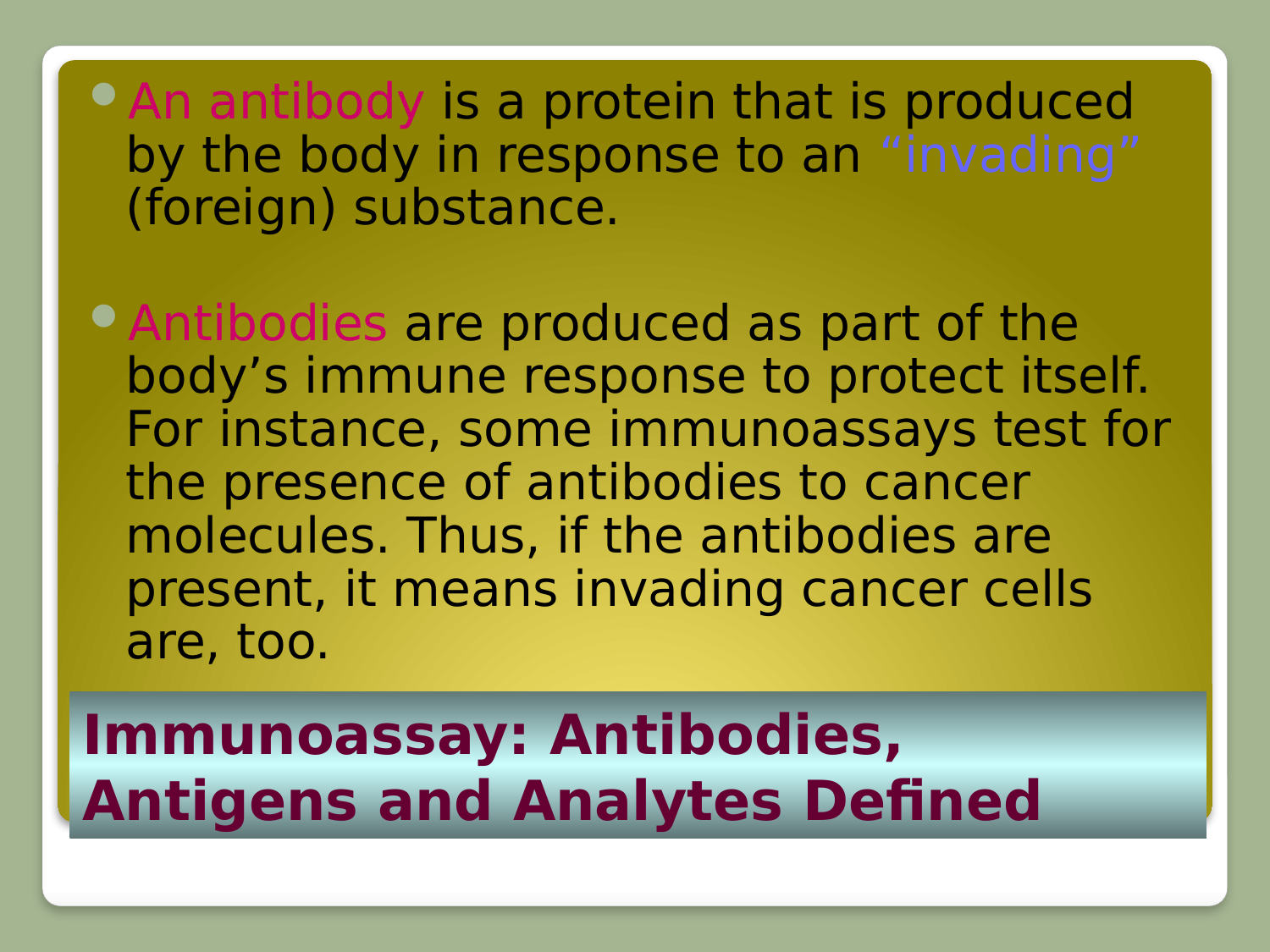

An antibody is a protein that is produced by the body in response to an “invading” (foreign) substance.

Antibodies are produced as part of the body’s immune response to protect itself. For instance, some immunoassays test for the presence of antibodies to cancer molecules. Thus, if the antibodies are present, it means invading cancer cells are, too.
# Immunoassay: Antibodies, Antigens and Analytes Defined